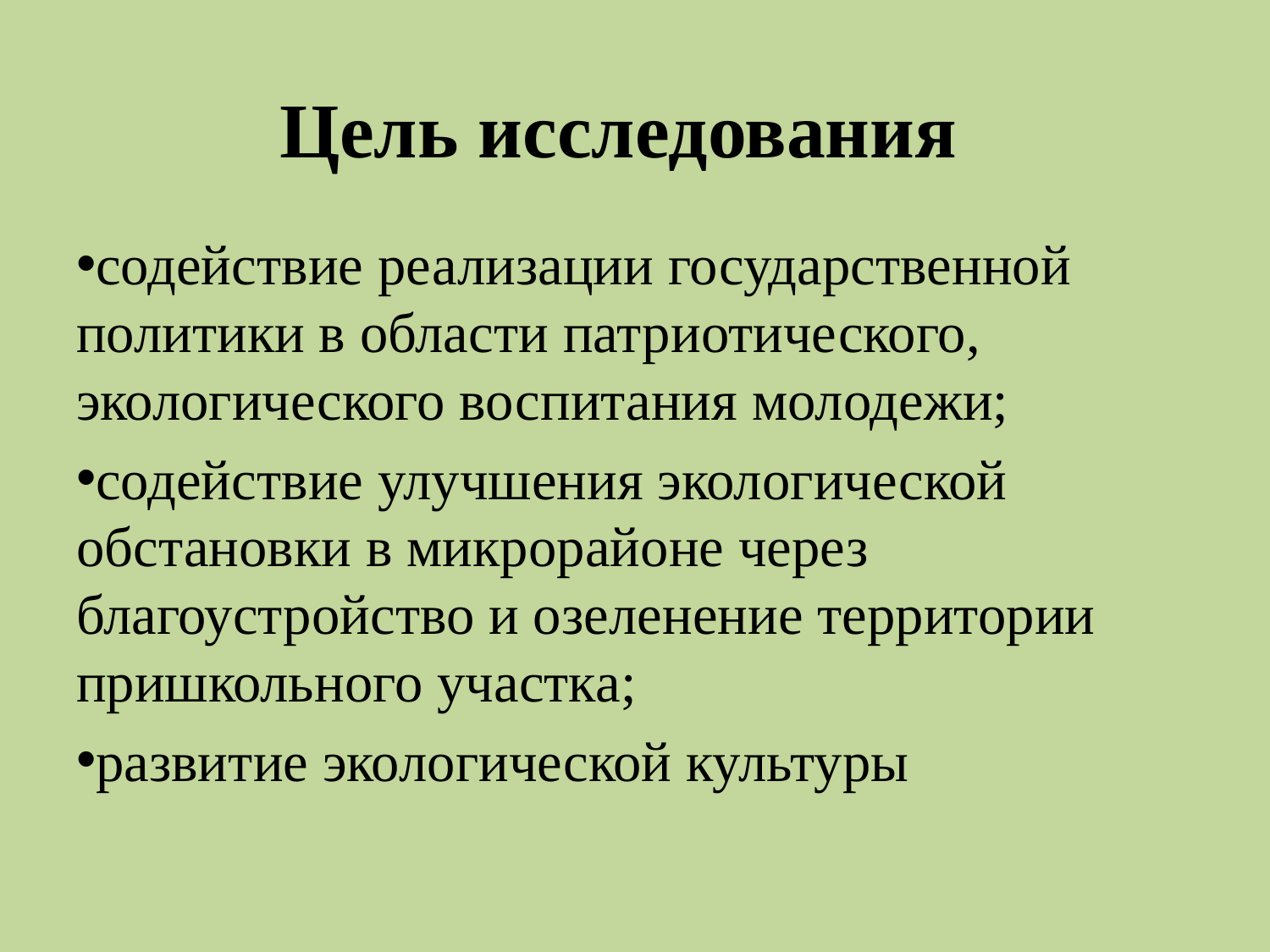

содействие реализации государственной политики в области патриотического, экологического воспитания молодежи;
содействие улучшения экологической обстановки в микрорайоне через благоустройство и озеленение территории пришкольного участка;
развитие экологической культуры
Цель исследования